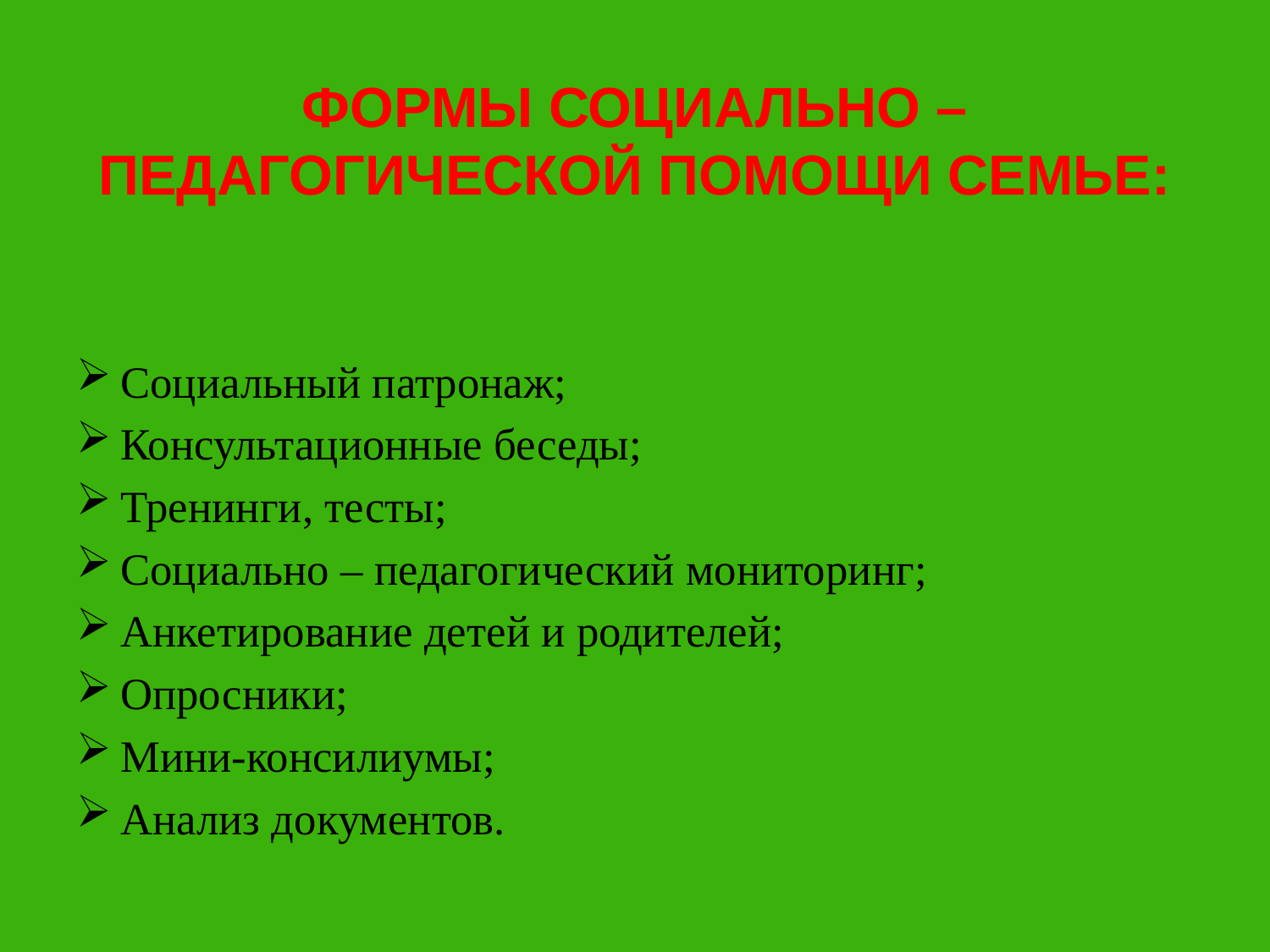

# ФОРМЫ СОЦИАЛЬНО – ПЕДАГОГИЧЕСКОЙ ПОМОЩИ СЕМЬЕ:

Социальный патронаж;
Консультационные беседы;
Тренинги, тесты;
Социально – педагогический мониторинг;
Анкетирование детей и родителей;
Опросники;
Мини-консилиумы;
Анализ документов.